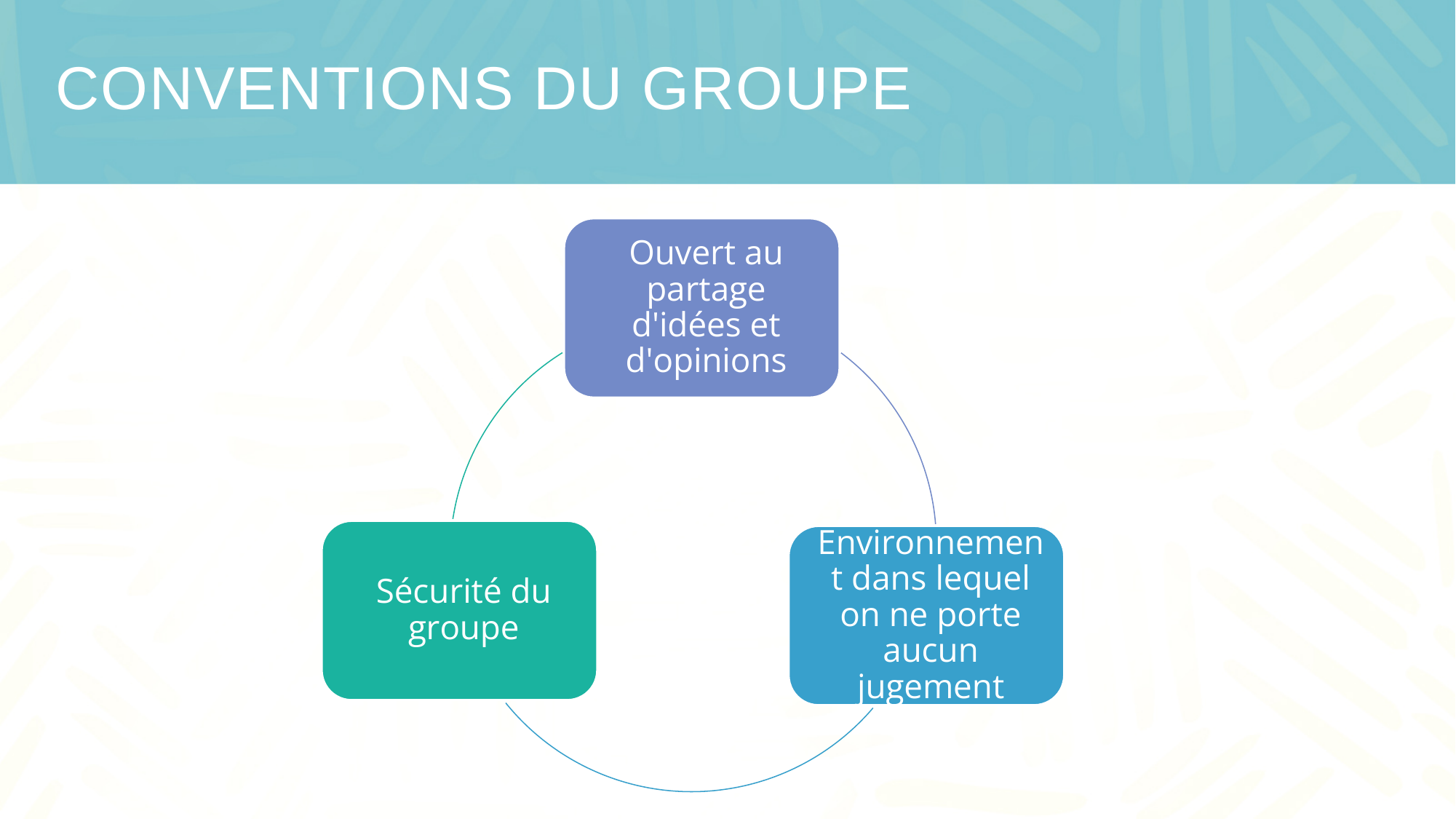

# Conventions du groupe
Ouvert au partage d'idées et d'opinions
Environnement dans lequel on ne porte aucun jugement
Sécurité du groupe